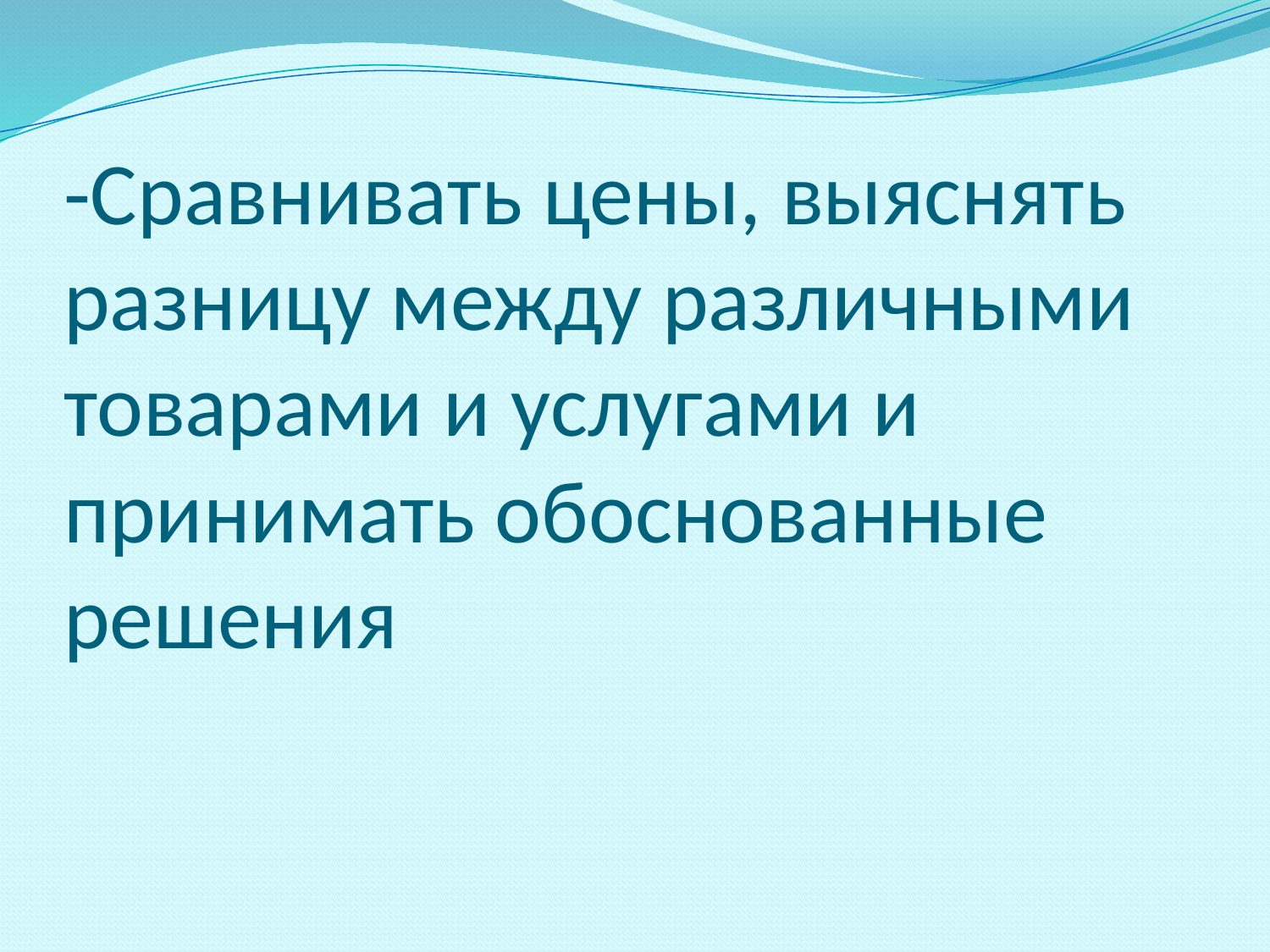

# -Сравнивать цены, выяснять разницу между различными товарами и услугами и принимать обоснованные решения